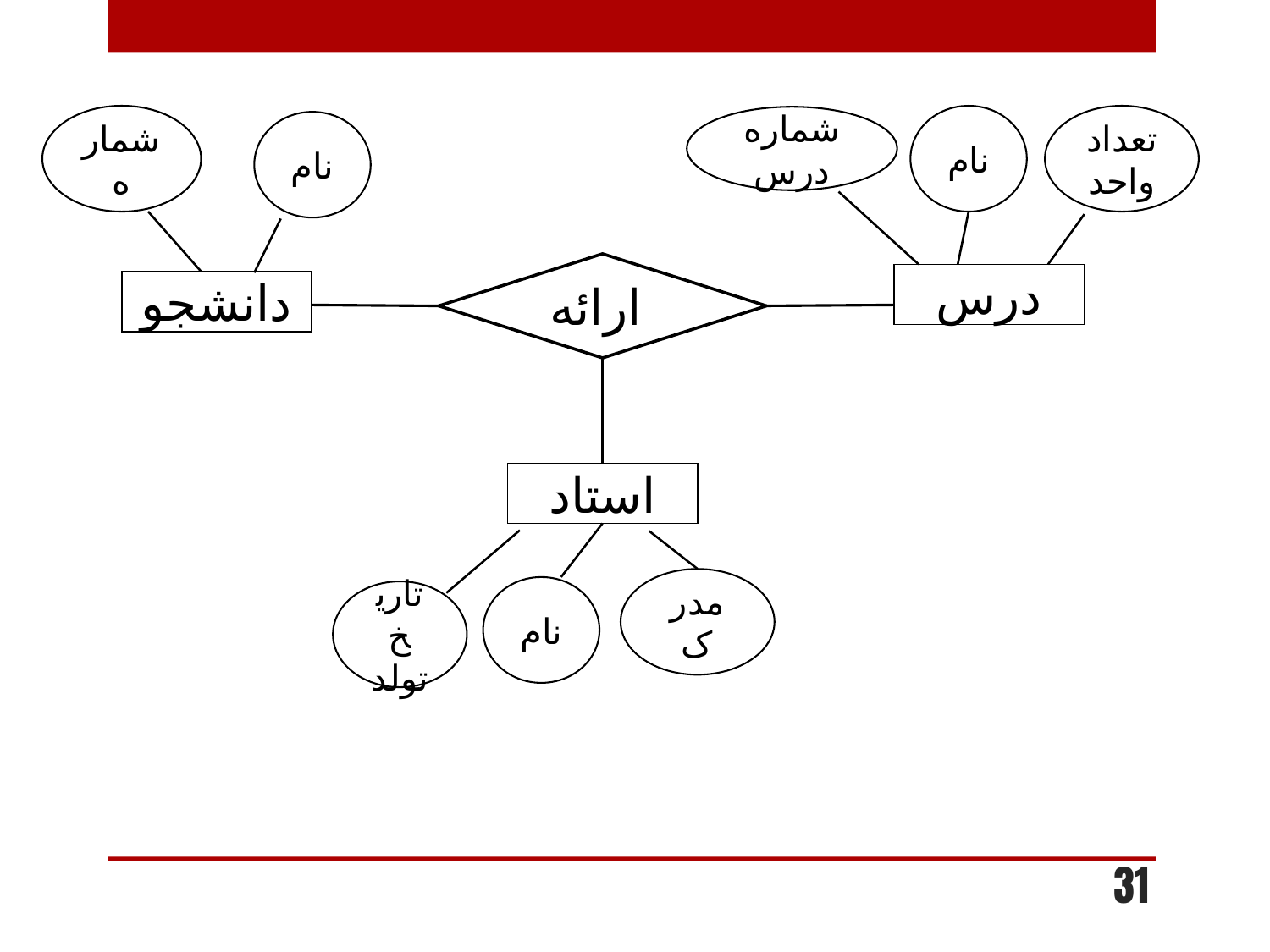

نام
تعداد واحد
شماره
شماره درس
نام
اارائه
درس
دانشجو
استاد
مدرک
نام
تاریخ تولد
31